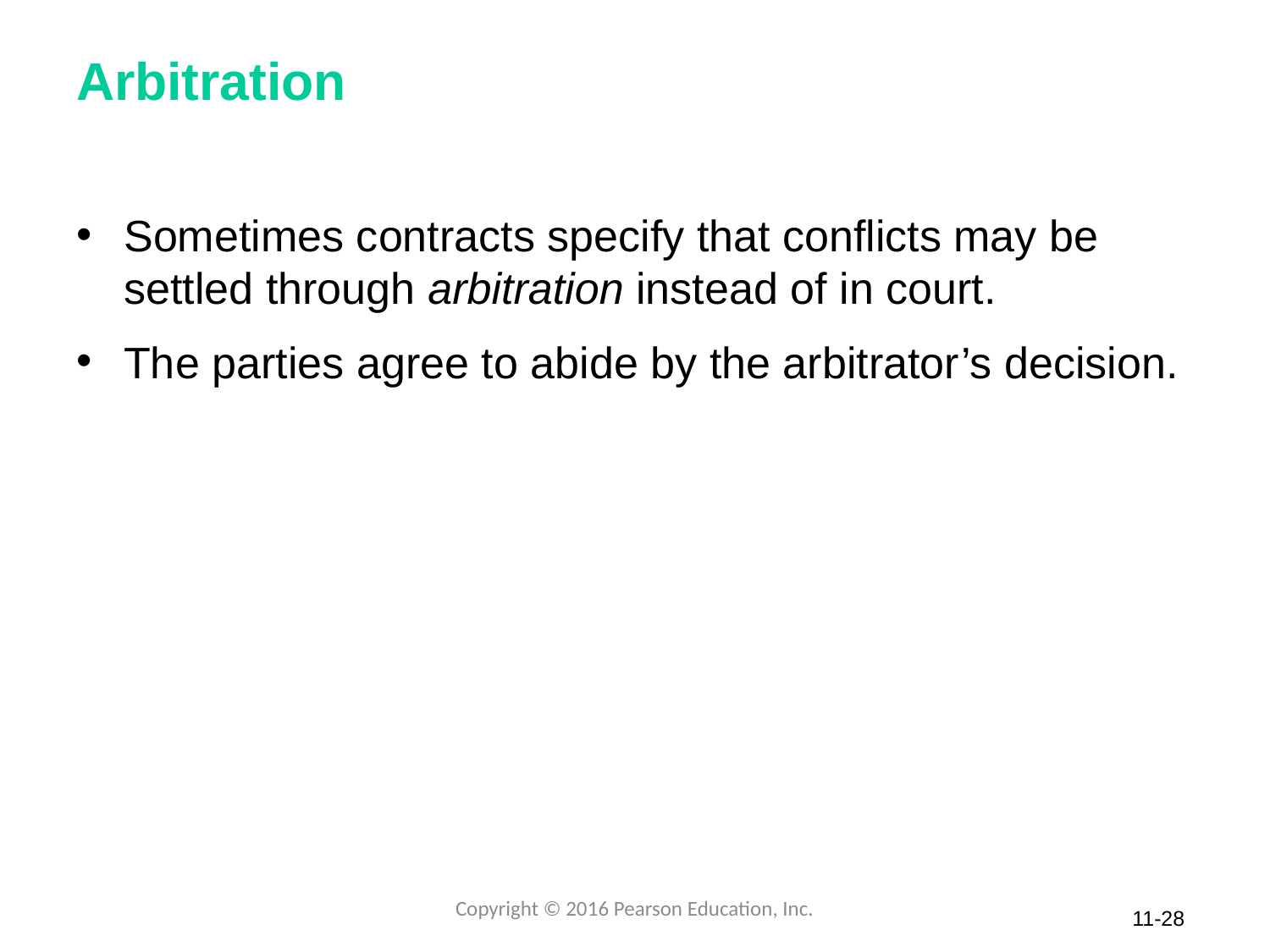

# Arbitration
Sometimes contracts specify that conflicts may be settled through arbitration instead of in court.

The parties agree to abide by the arbitrator’s decision.
Copyright © 2016 Pearson Education, Inc.